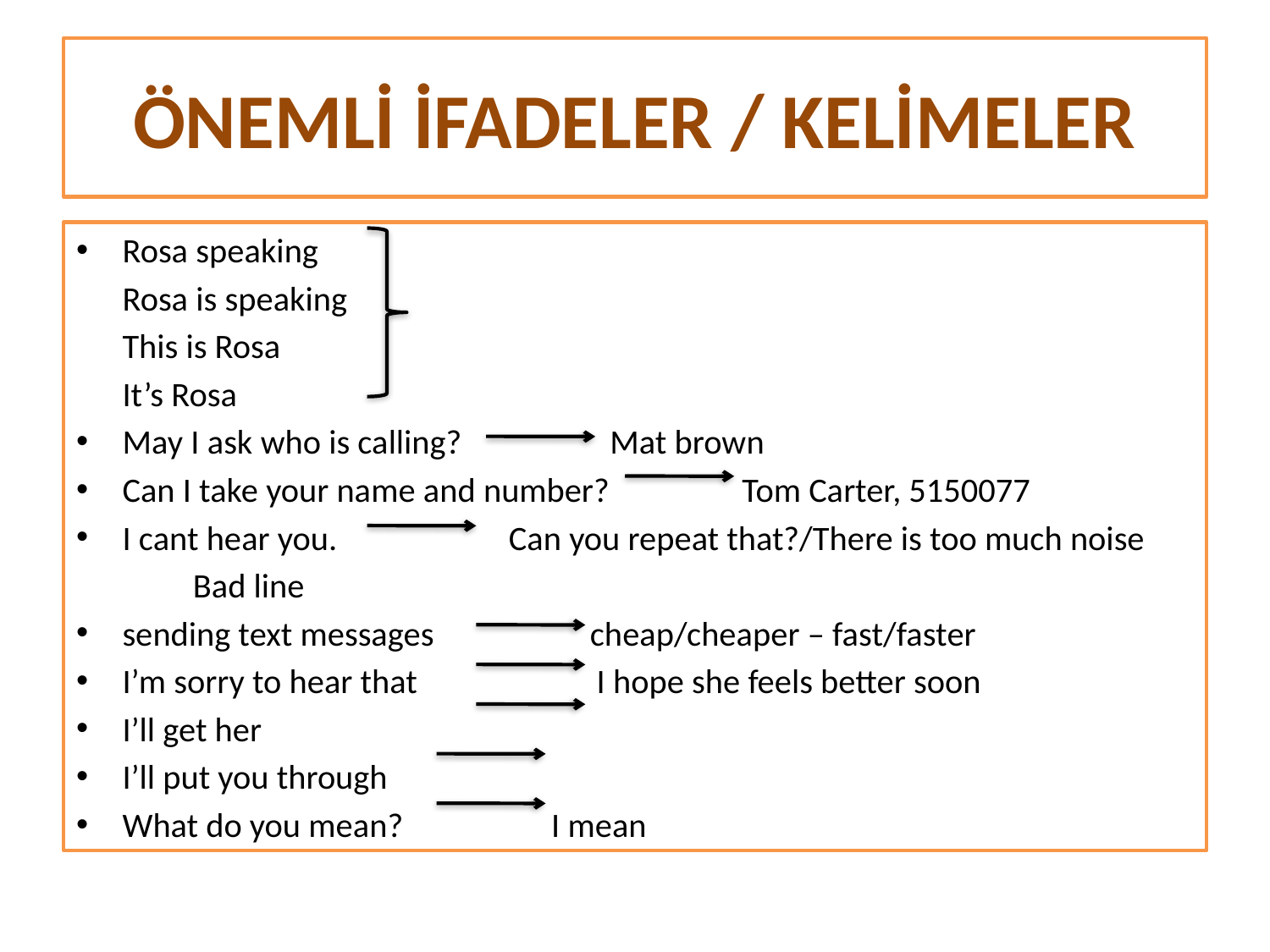

# ÖNEMLİ İFADELER / KELİMELER
Rosa speaking
	Rosa is speaking
	This is Rosa
	It’s Rosa
May I ask who is calling?                   Mat brown
Can I take your name and number?                 Tom Carter, 5150077
I cant hear you.                      Can you repeat that?/There is too much noise
				         Bad line
sending text messages                    cheap/cheaper – fast/faster
I’m sorry to hear that                       I hope she feels better soon
I’ll get her
I’ll put you through
What do you mean?                   I mean